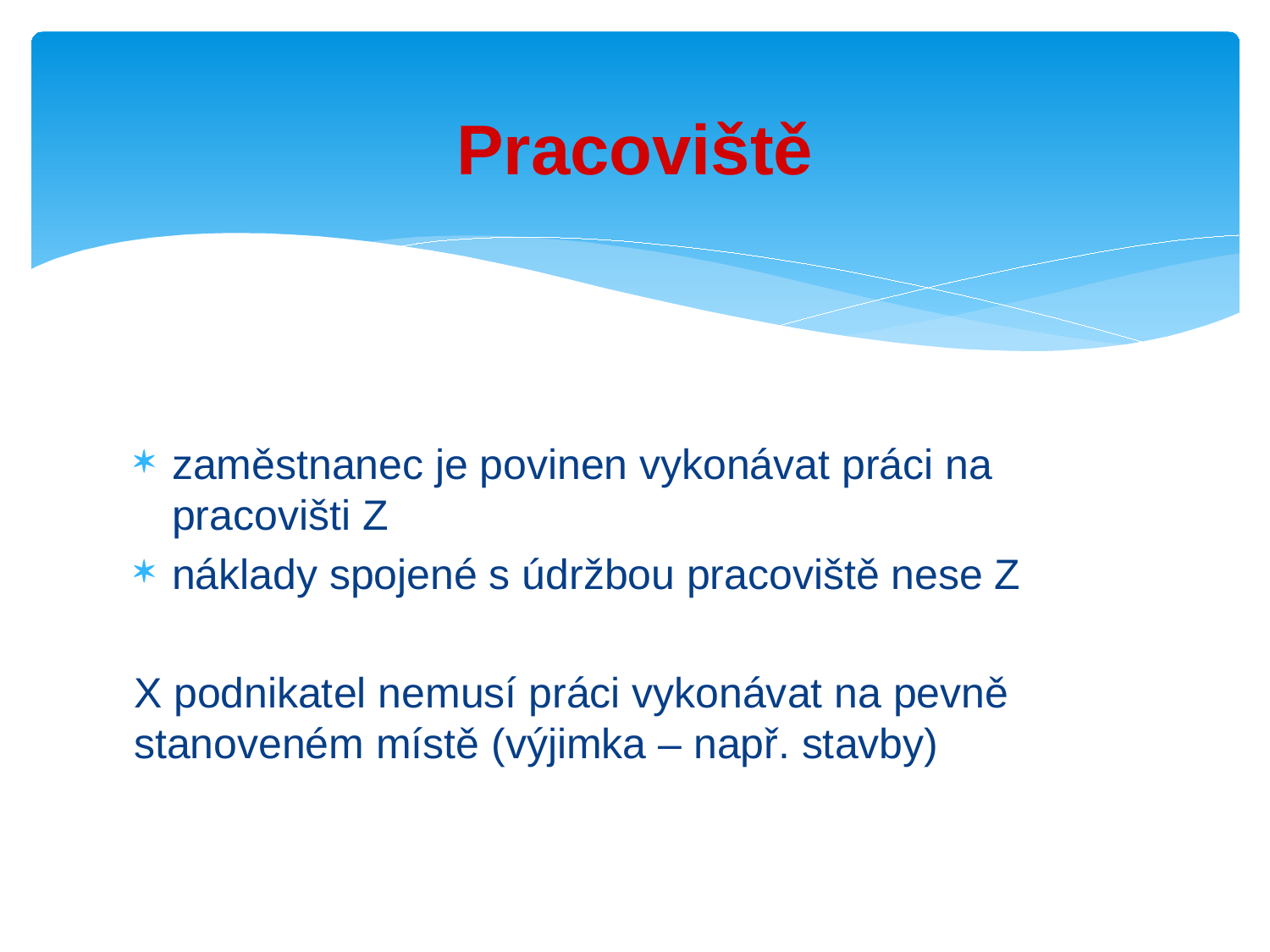

# Pracoviště

zaměstnanec je povinen vykonávat práci na pracovišti Z
náklady spojené s údržbou pracoviště nese Z

X podnikatel nemusí práci vykonávat na pevně stanoveném místě (výjimka – např. stavby)